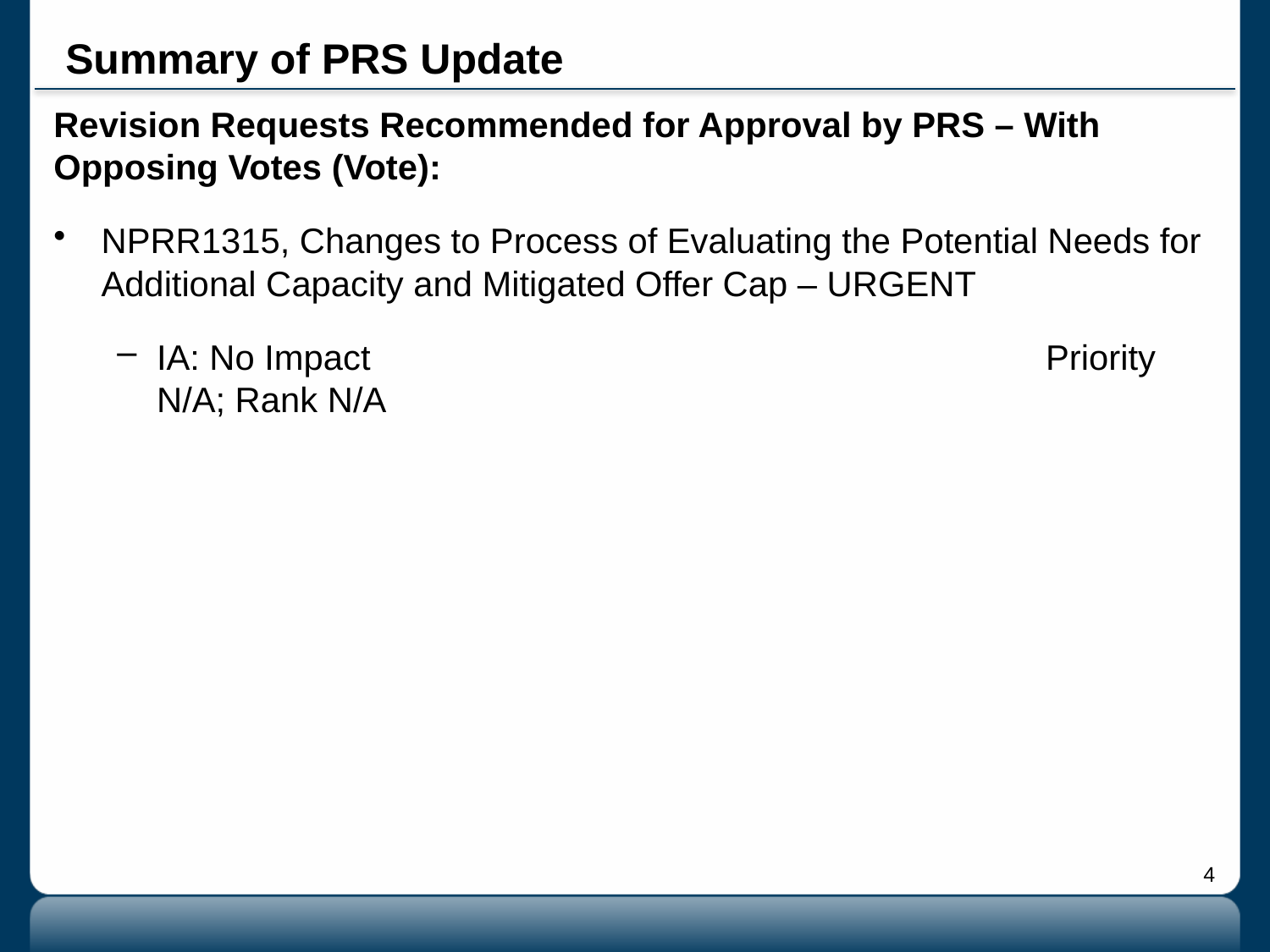

# Summary of PRS Update
Revision Requests Recommended for Approval by PRS – With Opposing Votes (Vote):
NPRR1315, Changes to Process of Evaluating the Potential Needs for Additional Capacity and Mitigated Offer Cap – URGENT
IA: No Impact						Priority N/A; Rank N/A